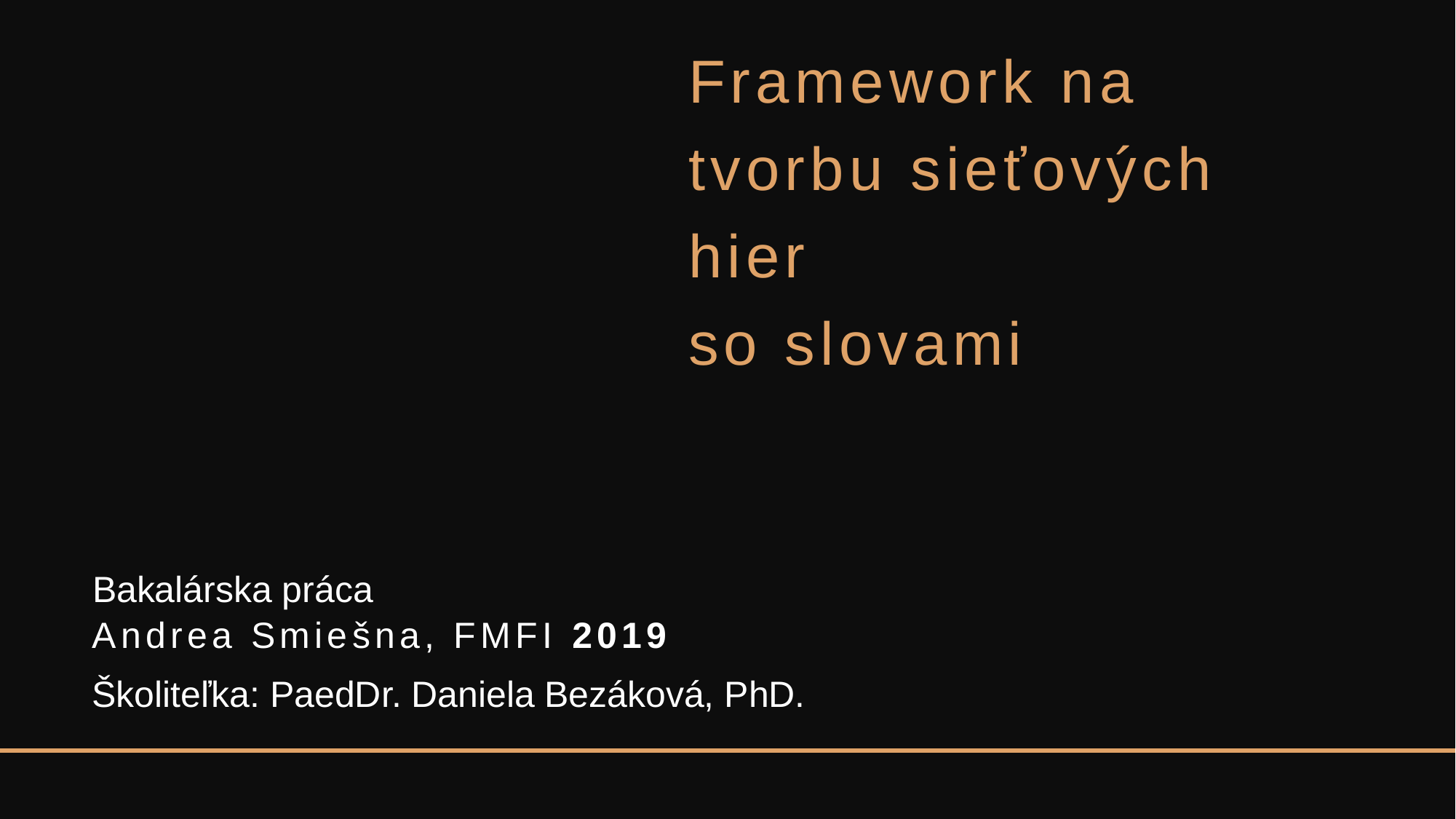

Framework na tvorbu sieťových hier
so slovami
Bakalárska práca
Andrea Smiešna, FMFI 2019
Školiteľka: PaedDr. Daniela Bezáková, PhD.